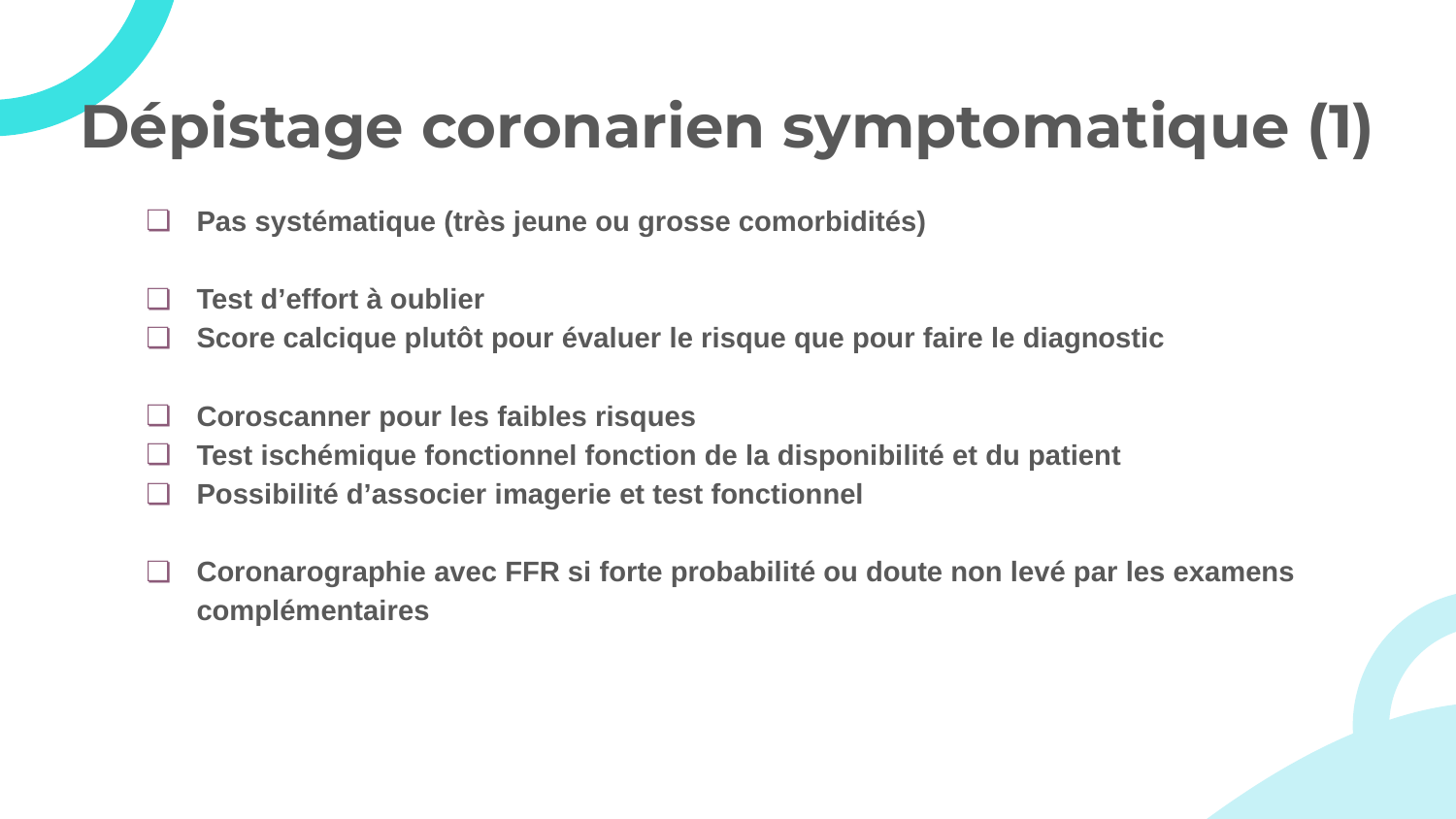

# Dépistage coronarien symptomatique (1)
Pas systématique (très jeune ou grosse comorbidités)

Test d’effort à oublier
Score calcique plutôt pour évaluer le risque que pour faire le diagnostic

Coroscanner pour les faibles risques
Test ischémique fonctionnel fonction de la disponibilité et du patient
Possibilité d’associer imagerie et test fonctionnel

Coronarographie avec FFR si forte probabilité ou doute non levé par les examens complémentaires